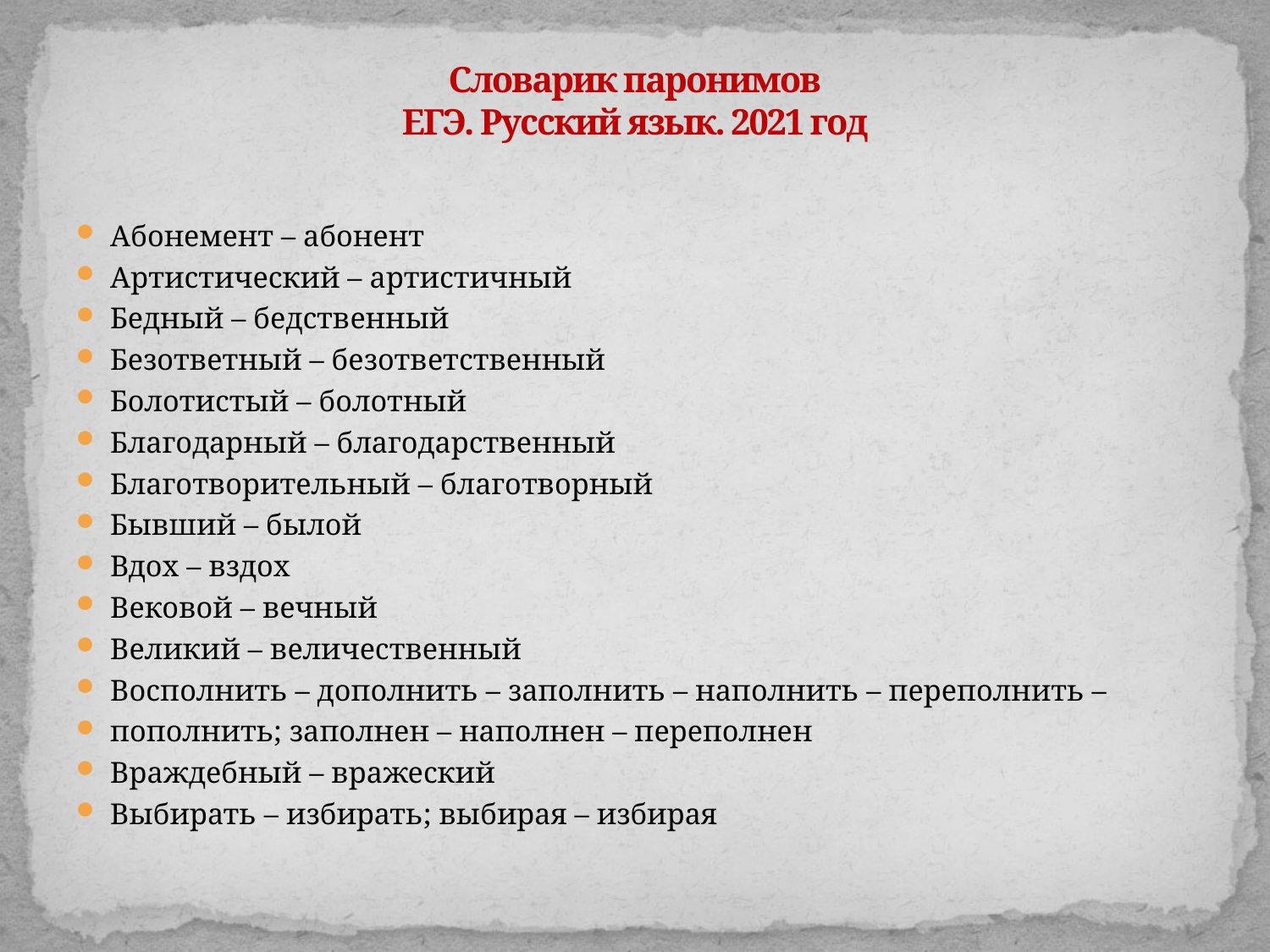

# Словарик паронимов ЕГЭ. Русский язык. 2021 год
Абонемент – абонент
Артистический – артистичный
Бедный – бедственный
Безответный – безответственный
Болотистый – болотный
Благодарный – благодарственный
Благотворительный – благотворный
Бывший – былой
Вдох – вздох
Вековой – вечный
Великий – величественный
Восполнить – дополнить – заполнить – наполнить – переполнить –
пополнить; заполнен – наполнен – переполнен
Враждебный – вражеский
Выбирать – избирать; выбирая – избирая